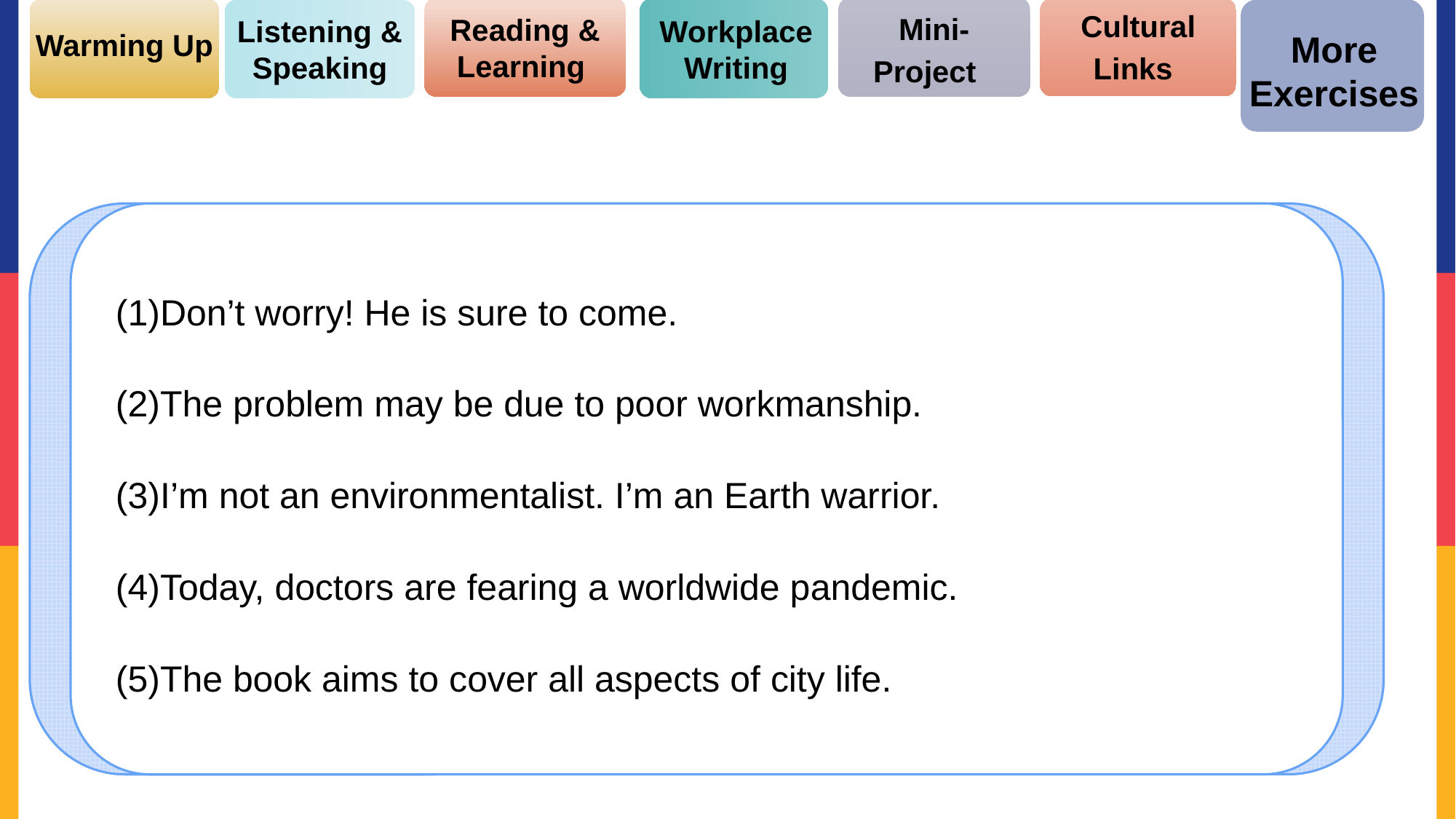

Cultural Links
Mini-Project
Reading & Learning
Listening & Speaking
Workplace Writing
Warming Up
More Exercises

(1)Don’t worry! He is sure to come.
(2)The problem may be due to poor workmanship.
(3)I’m not an environmentalist. I’m an Earth warrior.
(4)Today, doctors are fearing a worldwide pandemic.
(5)The book aims to cover all aspects of city life.